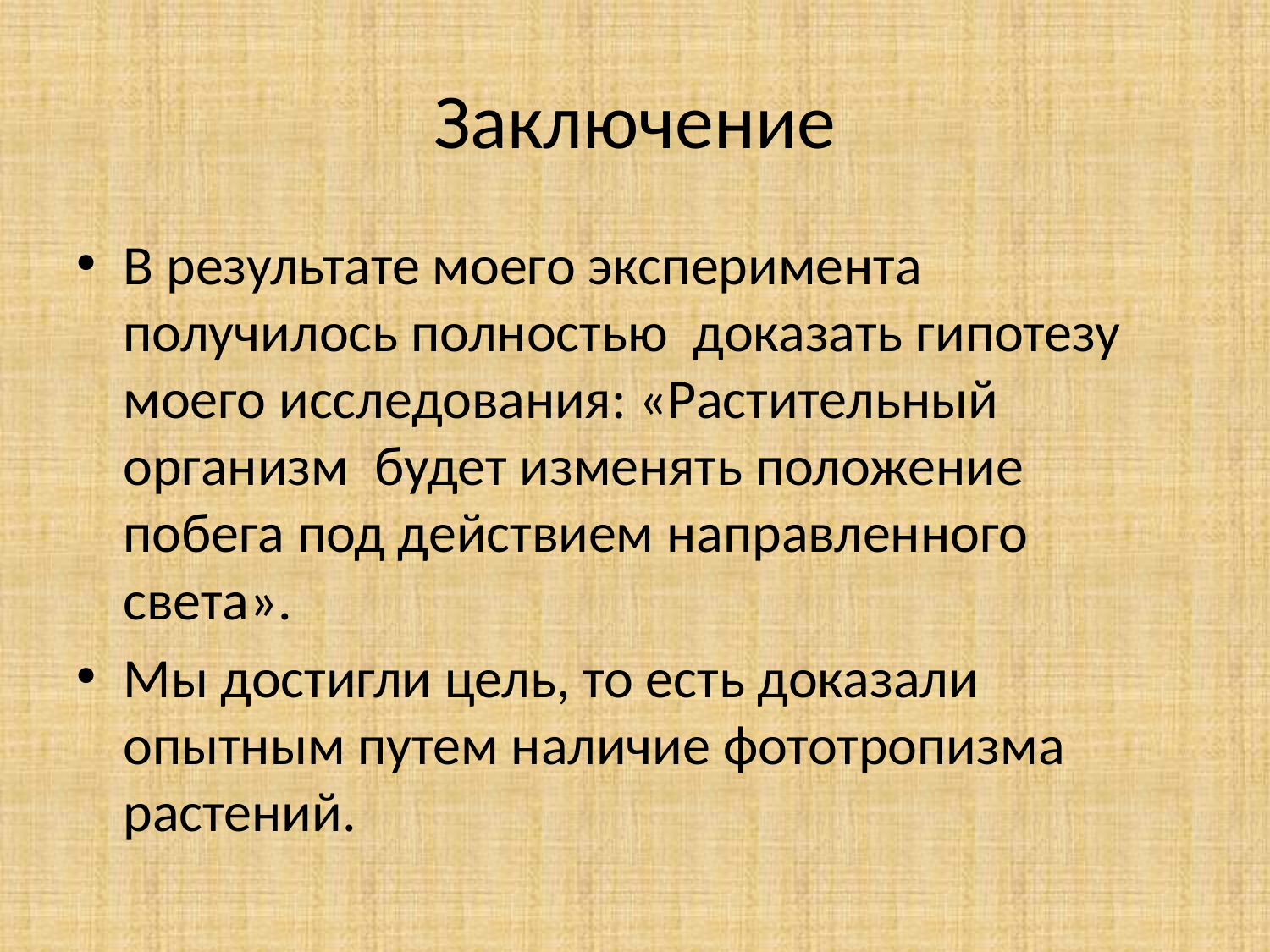

# Заключение
В результате моего эксперимента получилось полностью  доказать гипотезу моего исследования: «Растительный организм  будет изменять положение побега под действием направленного света».
Мы достигли цель, то есть доказали опытным путем наличие фототропизма растений.